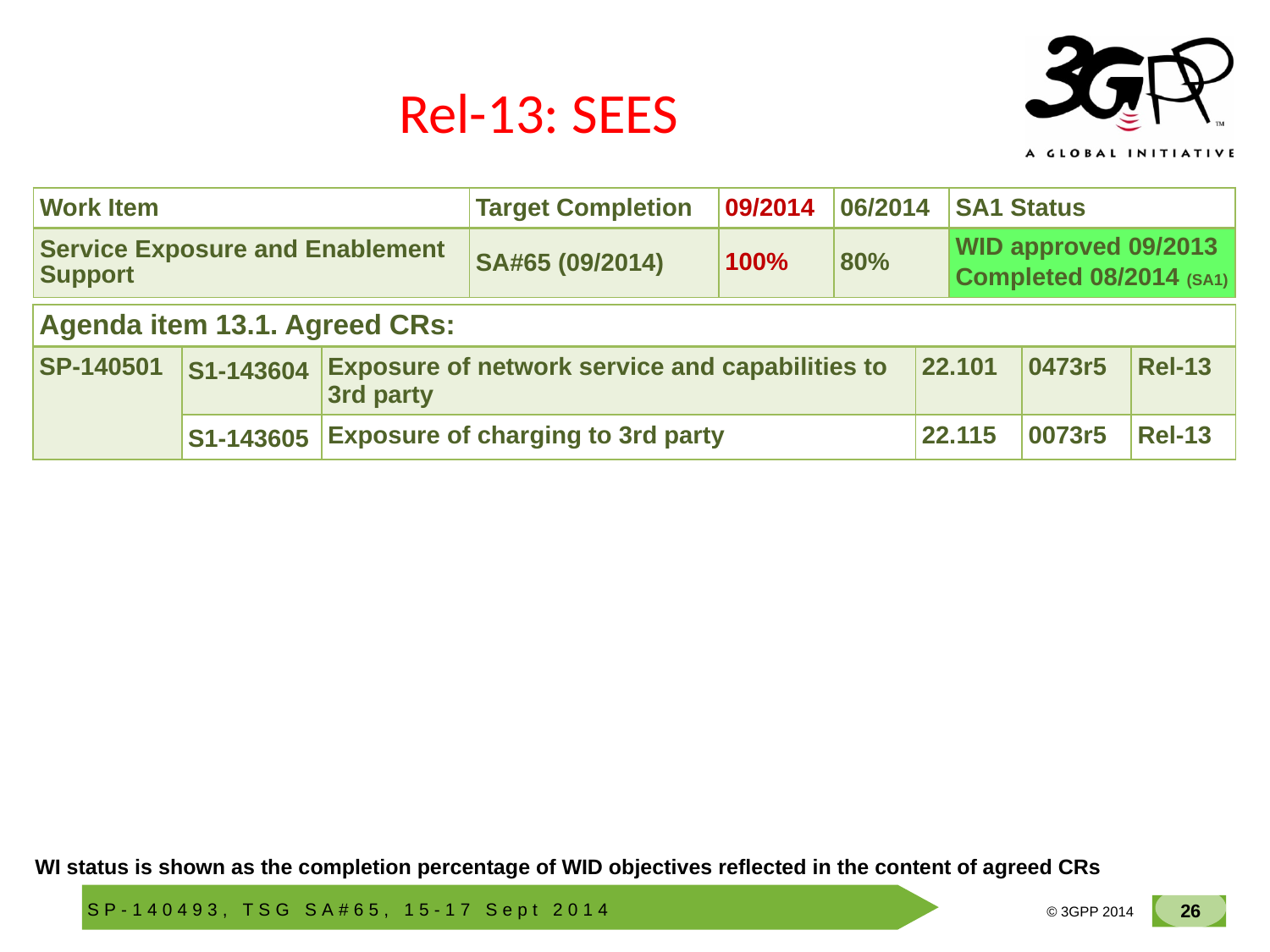

# Rel-13: SEES
| Work Item | Target Completion | 09/2014 | 06/2014 | SA1 Status |
| --- | --- | --- | --- | --- |
| Service Exposure and Enablement Support | SA#65 (09/2014) | 100% | 80% | WID approved 09/2013 Completed 08/2014 (SA1) |
| Agenda item 13.1. Agreed CRs: |  |  |  |  |  |
| --- | --- | --- | --- | --- | --- |
| SP-140501 | S1-143604 | Exposure of network service and capabilities to 3rd party | 22.101 | 0473r5 | Rel-13 |
|  | S1-143605 | Exposure of charging to 3rd party | 22.115 | 0073r5 | Rel-13 |
WI status is shown as the completion percentage of WID objectives reflected in the content of agreed CRs